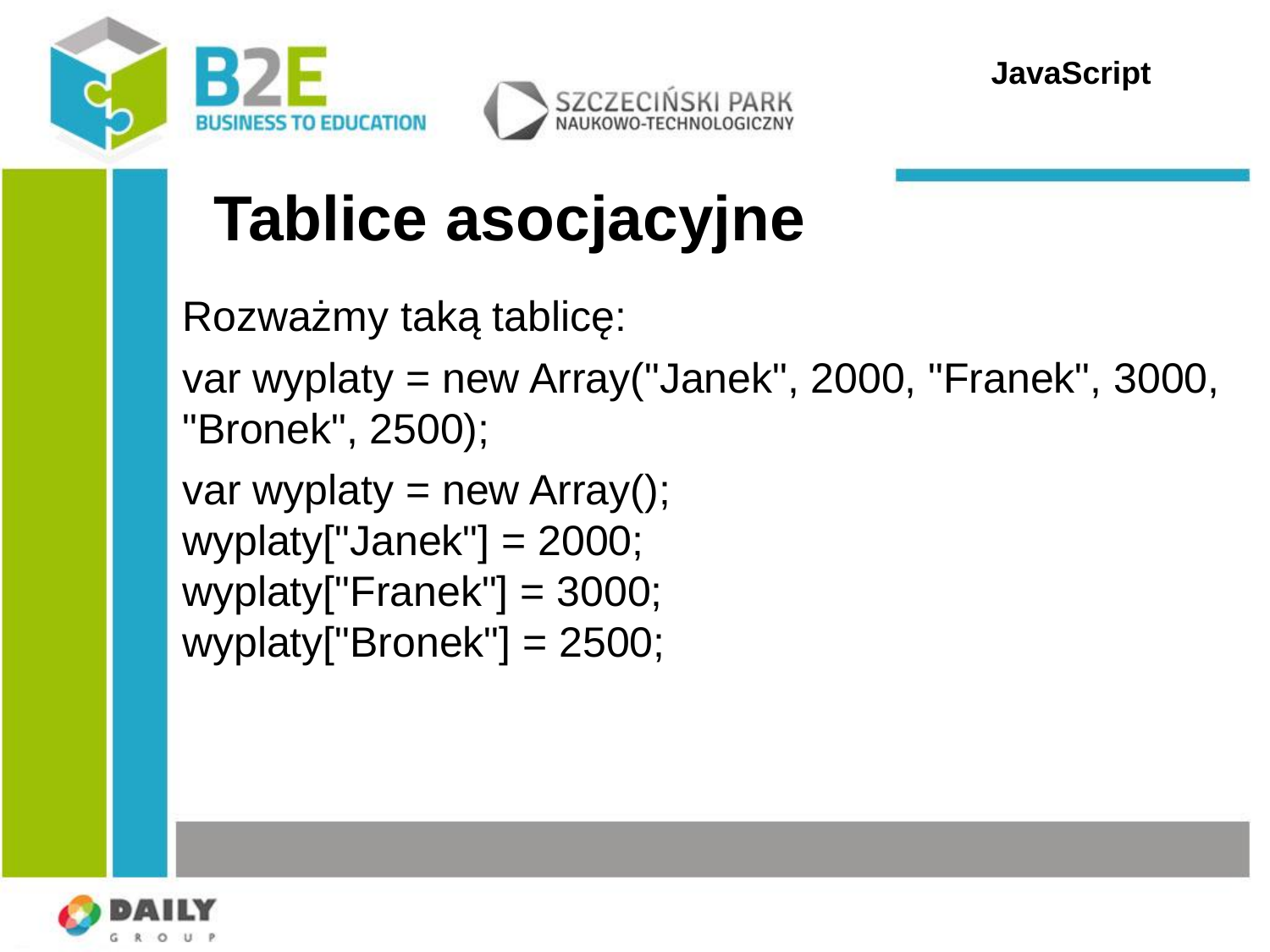

JavaScript
# Tablice asocjacyjne
Rozważmy taką tablicę:
var wyplaty = new Array("Janek", 2000, "Franek", 3000, "Bronek", 2500);
var wyplaty = new Array();
wyplaty["Janek"] = 2000;
wyplaty["Franek"] = 3000;
wyplaty["Bronek"] = 2500;